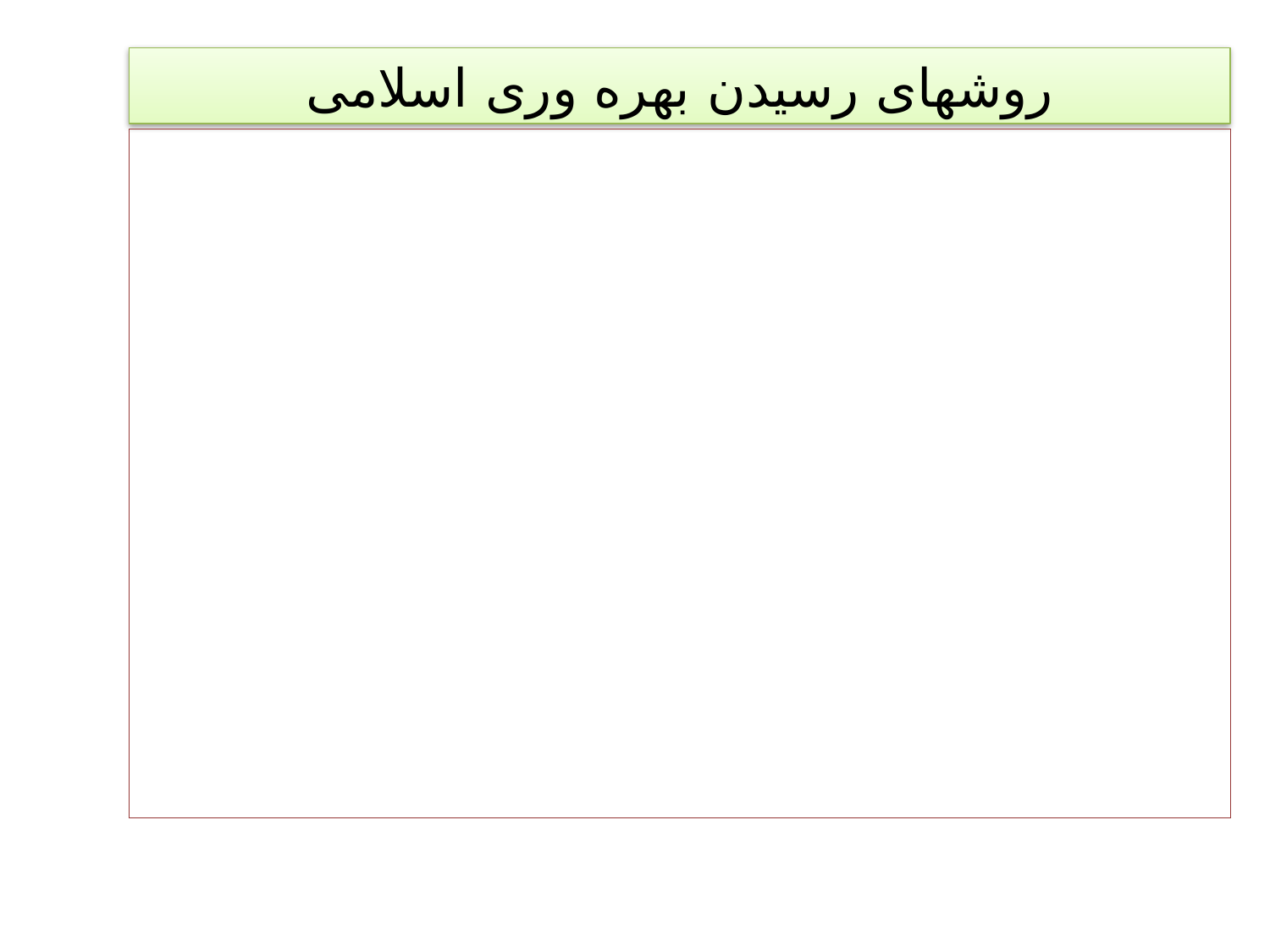

روشهای رسیدن بهره وری اسلامی
عدالت گرایی و حق گرایی
اعتدال و پرهیز از افراط و تفریط
شکر نعمت
ممانعت از اسراف و تبذیر
حداقل گرایی ، زهد و پرهیز از دلبستگی به دنیا
ادای تکلیف الهی